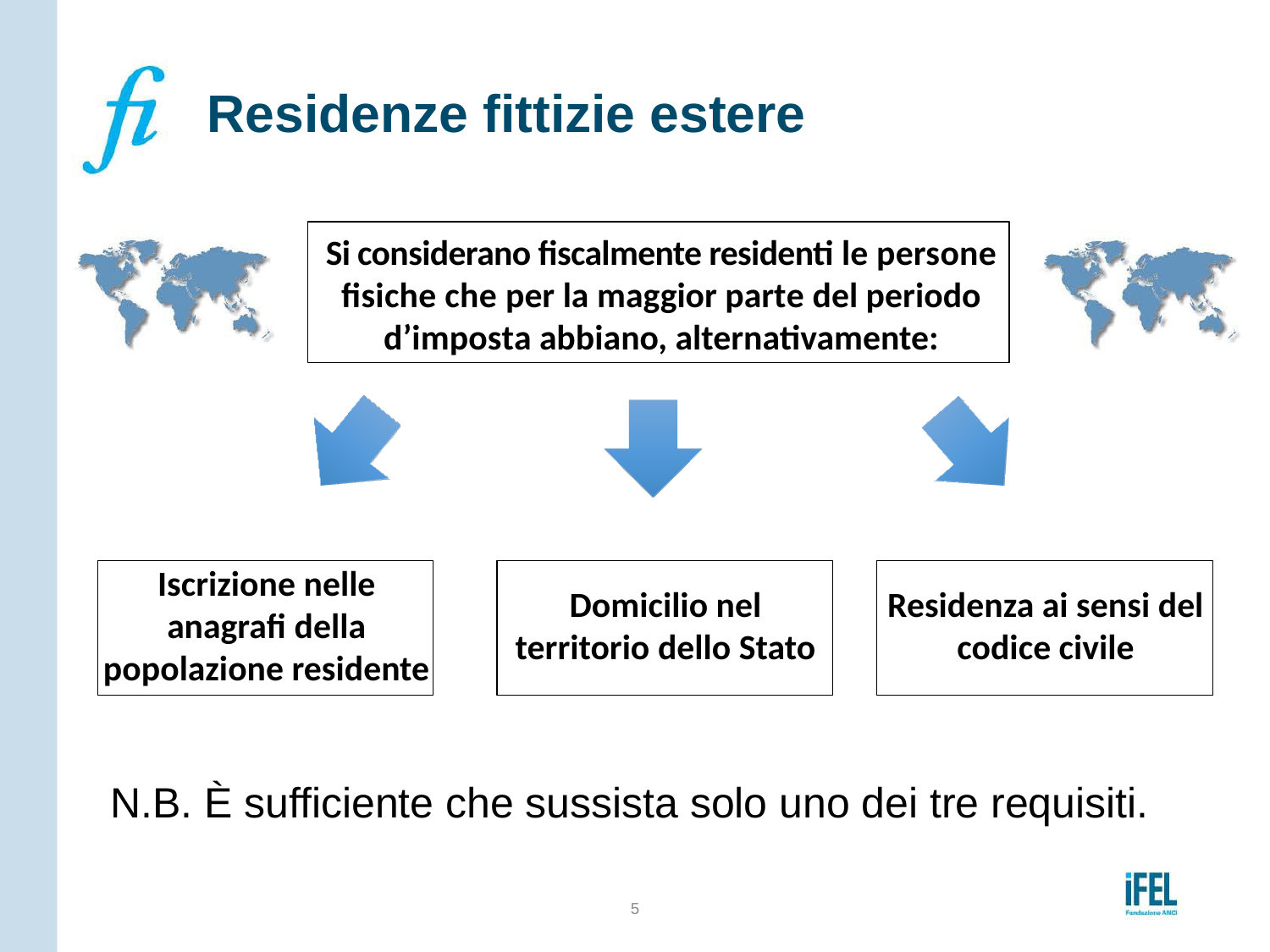

# Residenze fittizie estere

Si considerano fiscalmente residenti le persone fisiche che per la maggior parte del periodo d’imposta abbiano, alternativamente:

Iscrizione nelle anagrafi della popolazione residente

Domicilio nel territorio dello Stato

Residenza ai sensi del codice civile
N.B. È sufficiente che sussista solo uno dei tre requisiti.
5